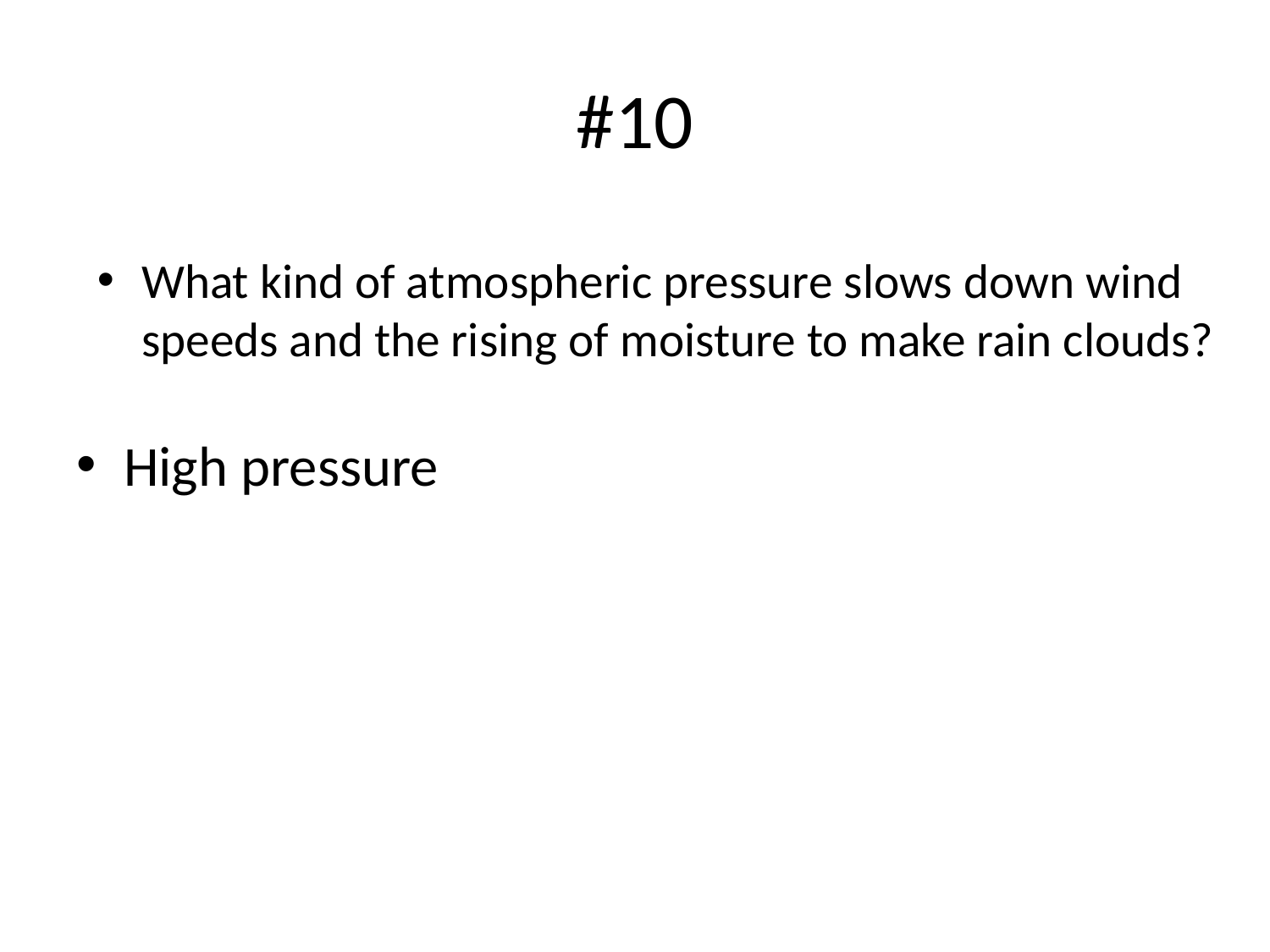

# #10
What kind of atmospheric pressure slows down wind speeds and the rising of moisture to make rain clouds?
High pressure